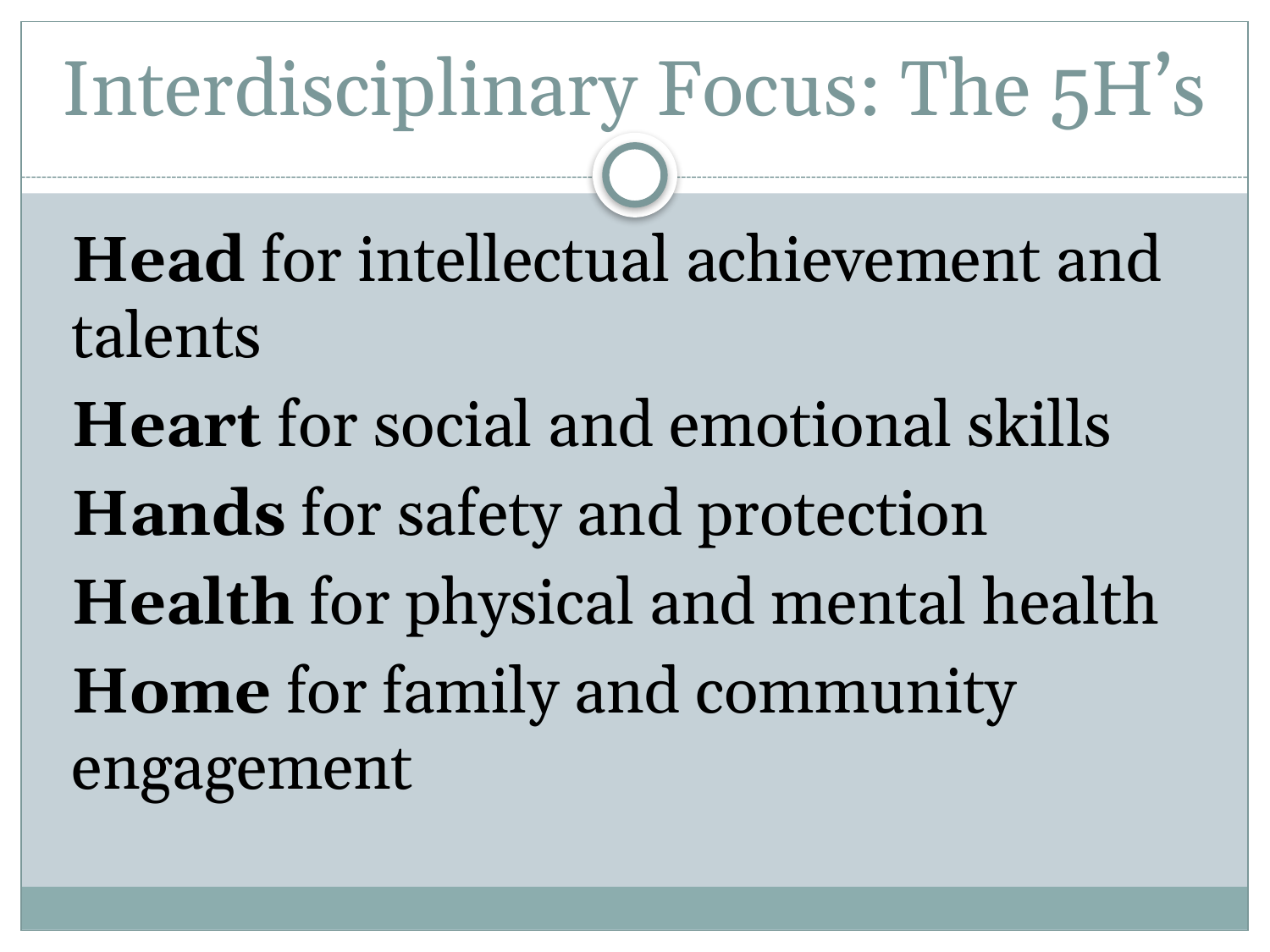

# Interdisciplinary Focus: The 5H’s
Head for intellectual achievement and talents
Heart for social and emotional skills
Hands for safety and protection
Health for physical and mental health
Home for family and community engagement